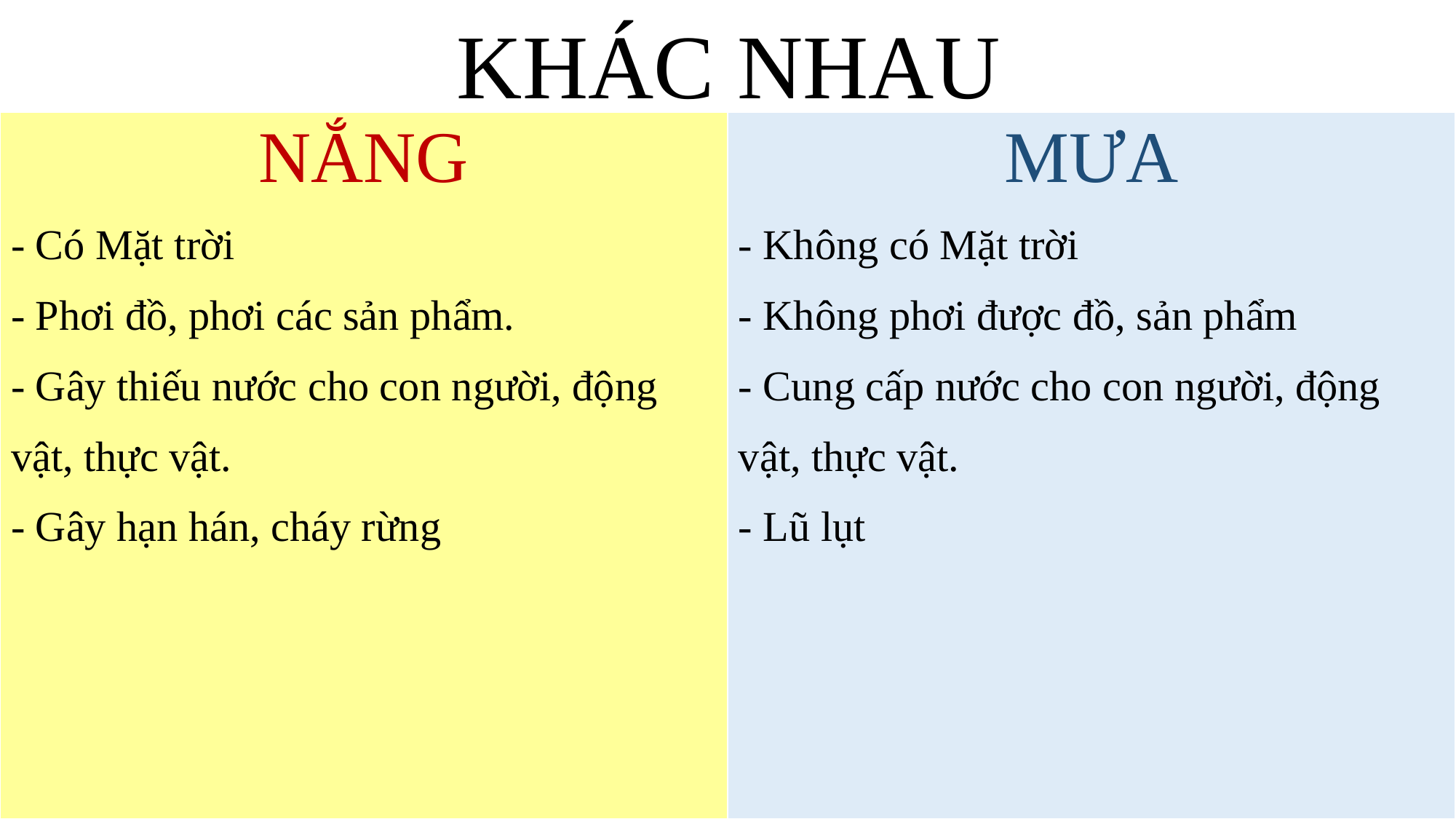

KHÁC NHAU
| NẮNG - Có Mặt trời - Phơi đồ, phơi các sản phẩm. - Gây thiếu nước cho con người, động vật, thực vật. - Gây hạn hán, cháy rừng | MƯA - Không có Mặt trời - Không phơi được đồ, sản phẩm - Cung cấp nước cho con người, động vật, thực vật. - Lũ lụt |
| --- | --- |